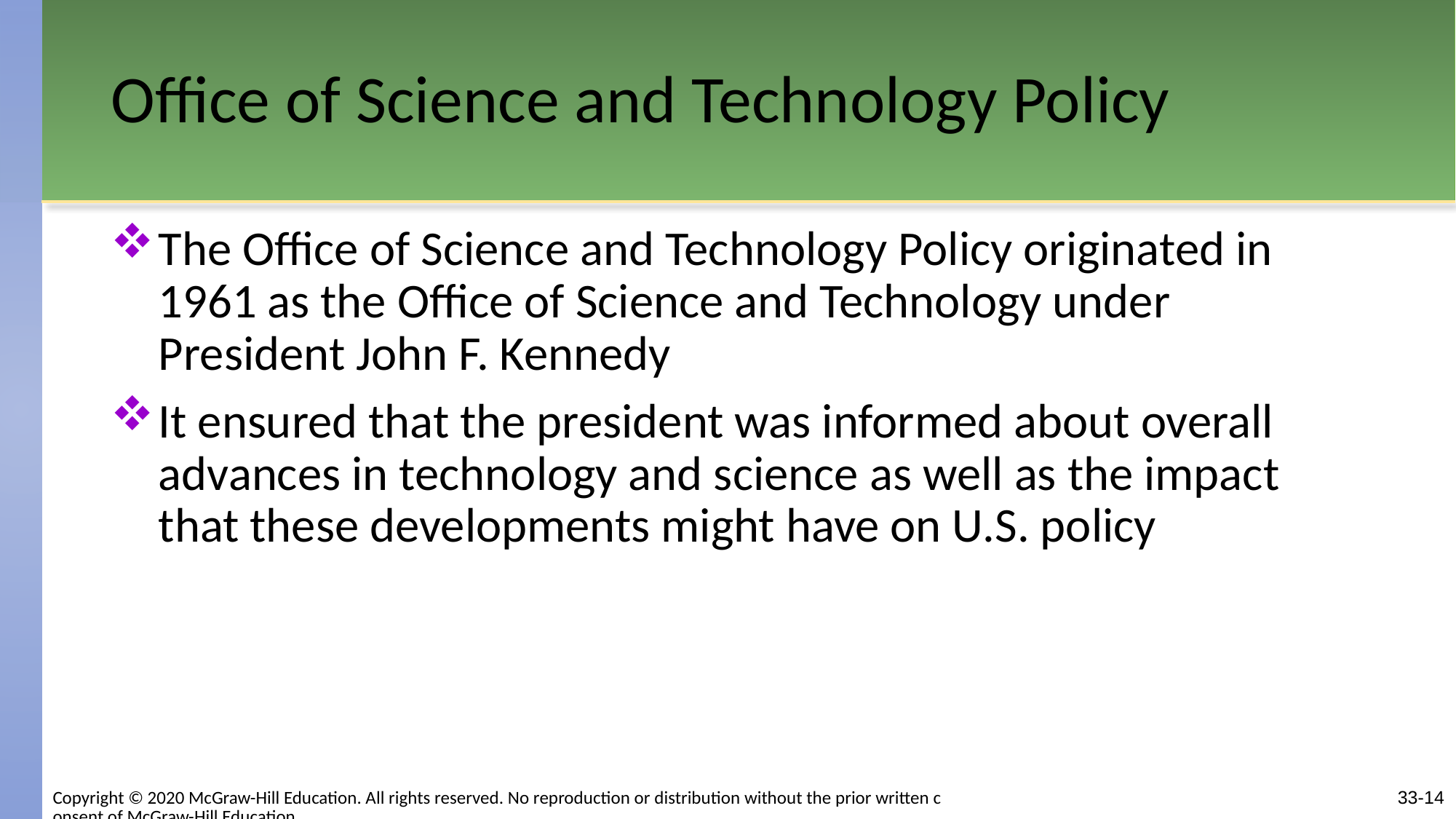

# Office of Science and Technology Policy
The Office of Science and Technology Policy originated in 1961 as the Office of Science and Technology under President John F. Kennedy
It ensured that the president was informed about overall advances in technology and science as well as the impact that these developments might have on U.S. policy
Copyright © 2020 McGraw-Hill Education. All rights reserved. No reproduction or distribution without the prior written consent of McGraw-Hill Education.
33-14